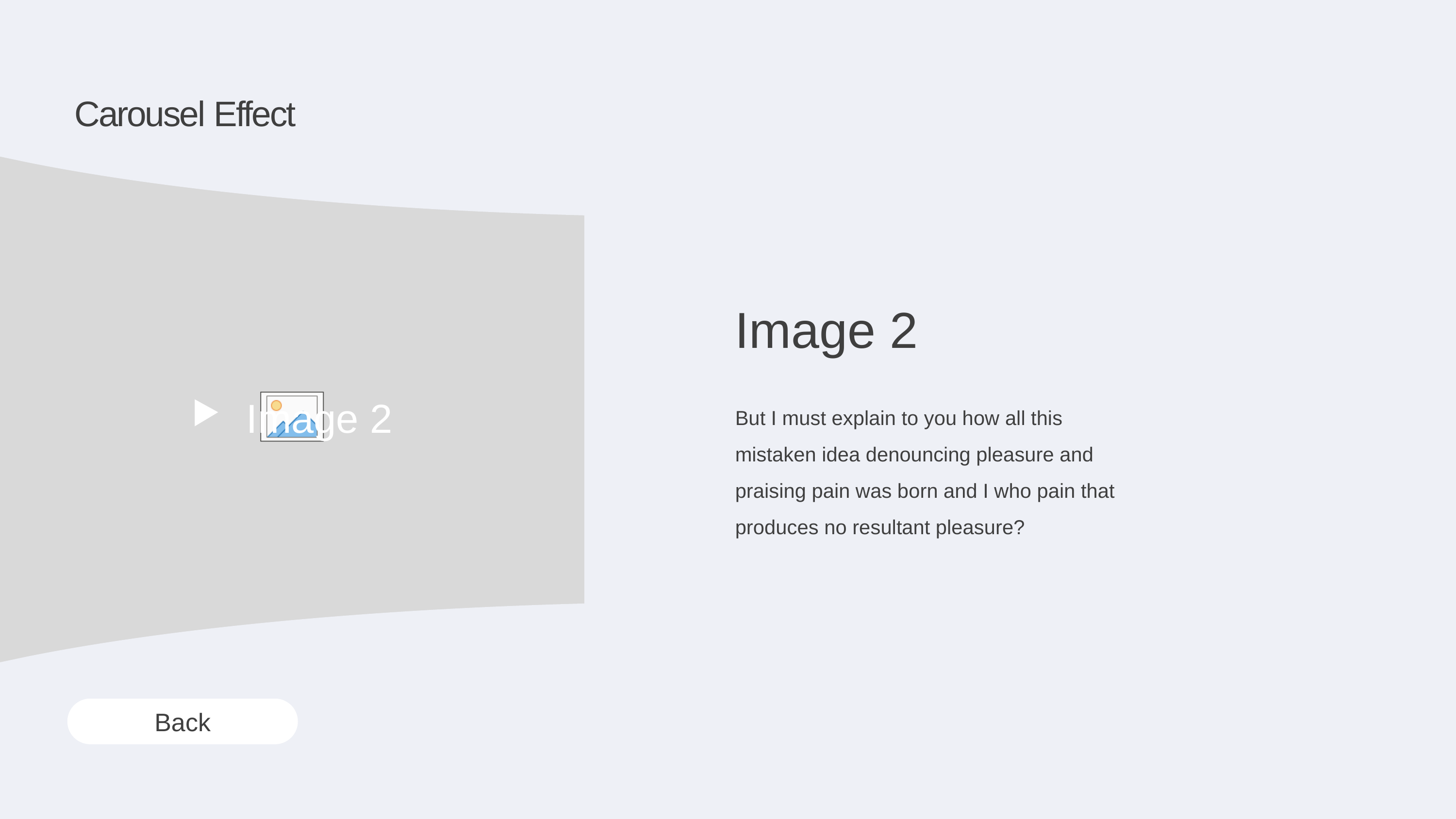

Carousel Effect

Image 2
But I must explain to you how all this mistaken idea denouncing pleasure and praising pain was born and I who pain that produces no resultant pleasure?

Back